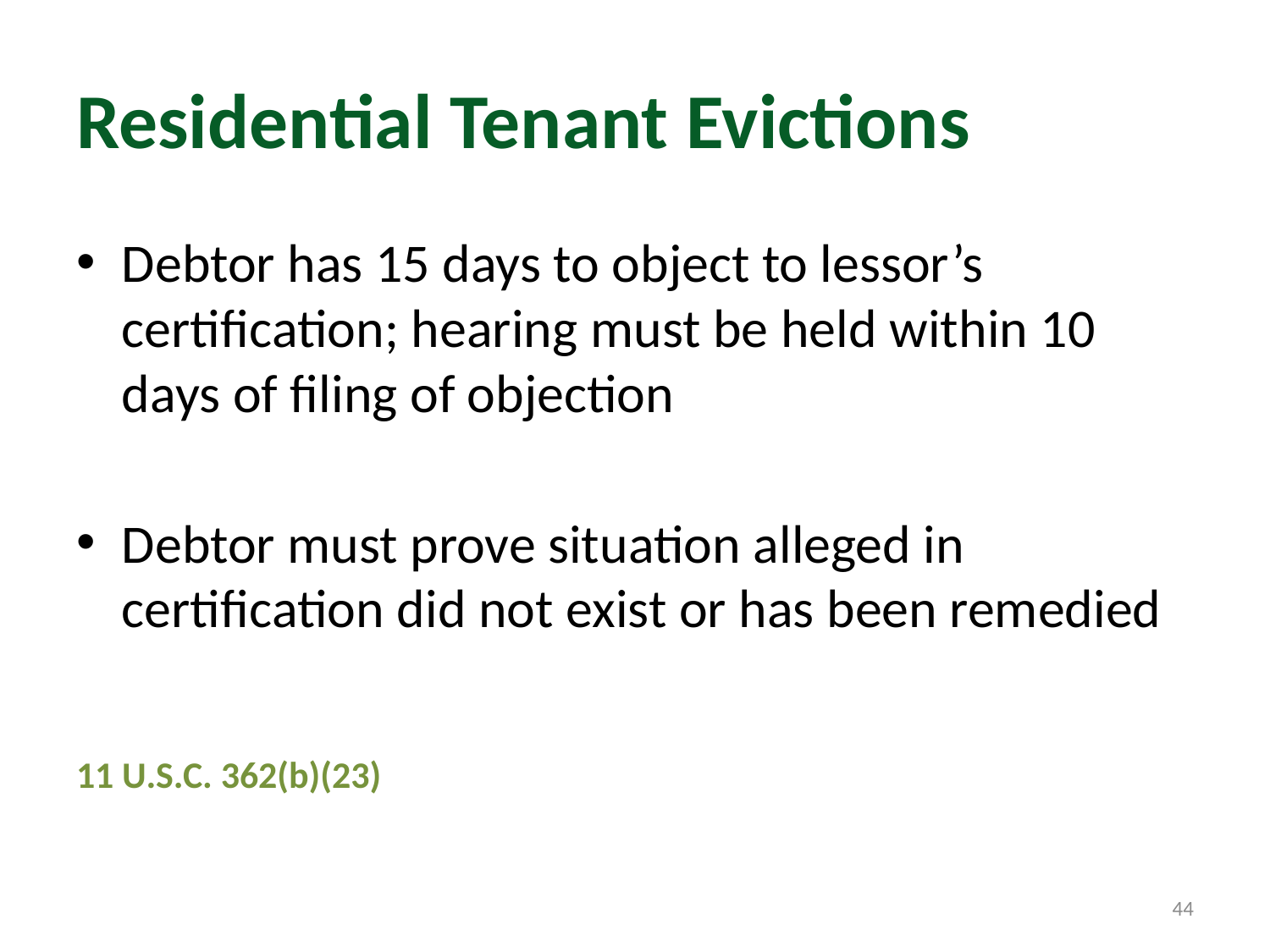

# Residential Tenant Evictions
Debtor has 15 days to object to lessor’s certification; hearing must be held within 10 days of filing of objection
Debtor must prove situation alleged in certification did not exist or has been remedied

11 U.S.C. 362(b)(23)
44